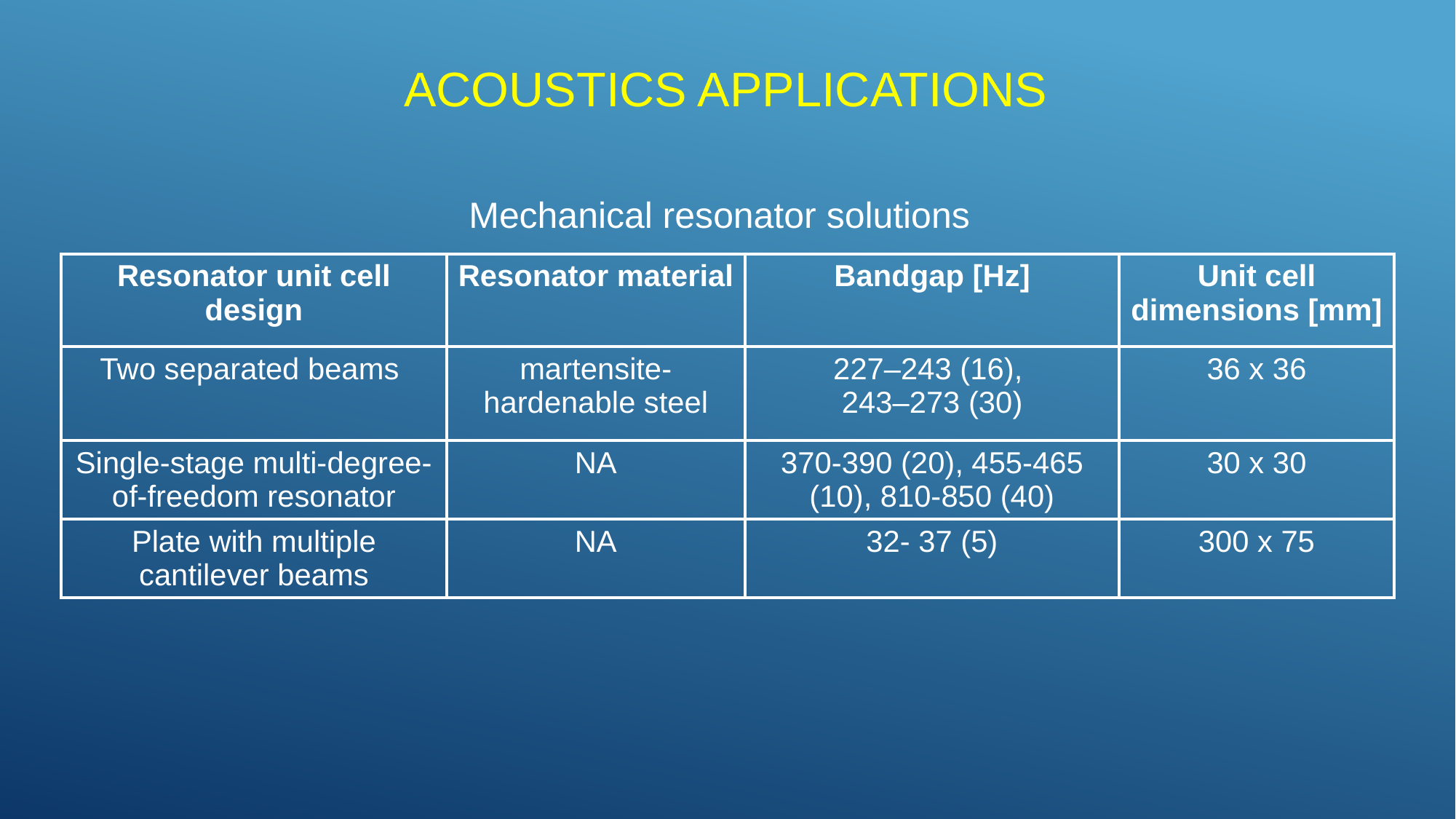

# Acoustics applications
Mechanical resonator solutions
| Resonator unit cell design | Resonator material | Bandgap [Hz] | Unit cell dimensions [mm] |
| --- | --- | --- | --- |
| Two separated beams | martensite-hardenable steel | 227–243 (16), 243–273 (30) | 36 x 36 |
| Single-stage multi-degree-of-freedom resonator | NA | 370-390 (20), 455-465 (10), 810-850 (40) | 30 x 30 |
| Plate with multiple cantilever beams | NA | 32- 37 (5) | 300 x 75 |